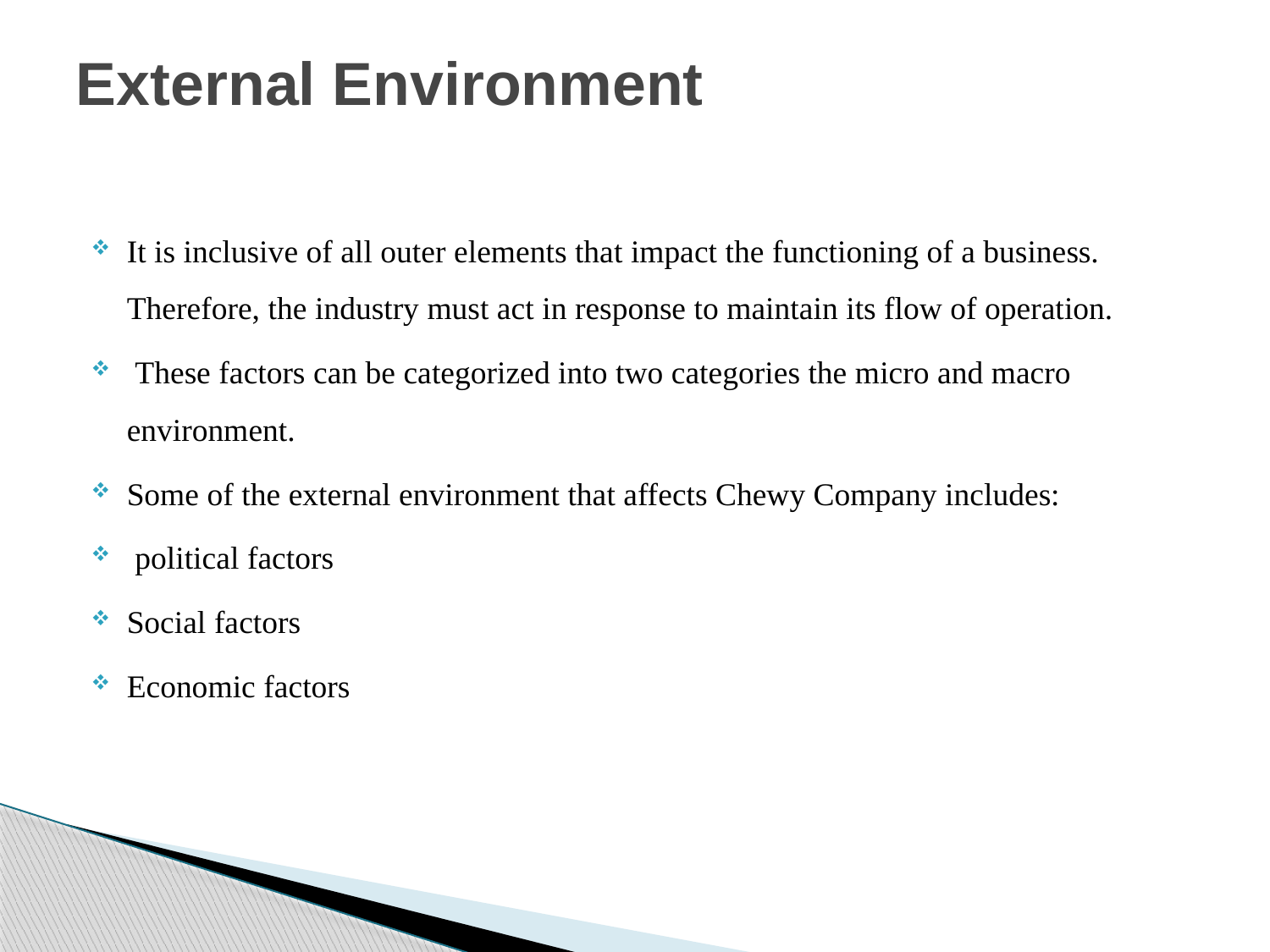

# External Environment
It is inclusive of all outer elements that impact the functioning of a business. Therefore, the industry must act in response to maintain its flow of operation.
 These factors can be categorized into two categories the micro and macro environment.
Some of the external environment that affects Chewy Company includes:
 political factors
Social factors
Economic factors